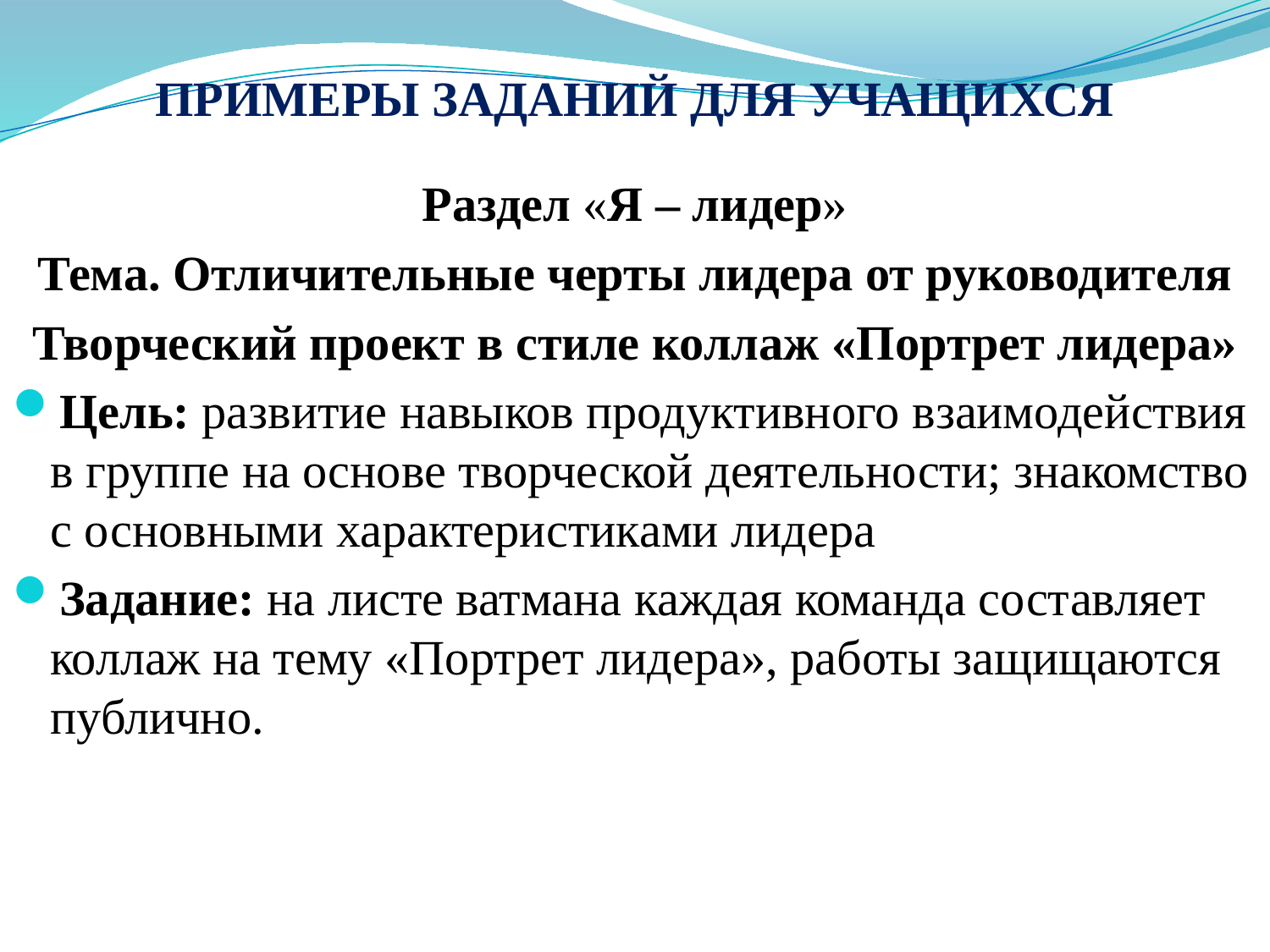

# ПРИМЕРЫ ЗАДАНИЙ ДЛЯ УЧАЩИХСЯ
Раздел «Я – лидер»
Тема. Отличительные черты лидера от руководителя
Творческий проект в стиле коллаж «Портрет лидера»
Цель: развитие навыков продуктивного взаимодействия в группе на основе творческой деятельности; знакомство с основными характеристиками лидера
Задание: на листе ватмана каждая команда составляет коллаж на тему «Портрет лидера», работы защищаются публично.